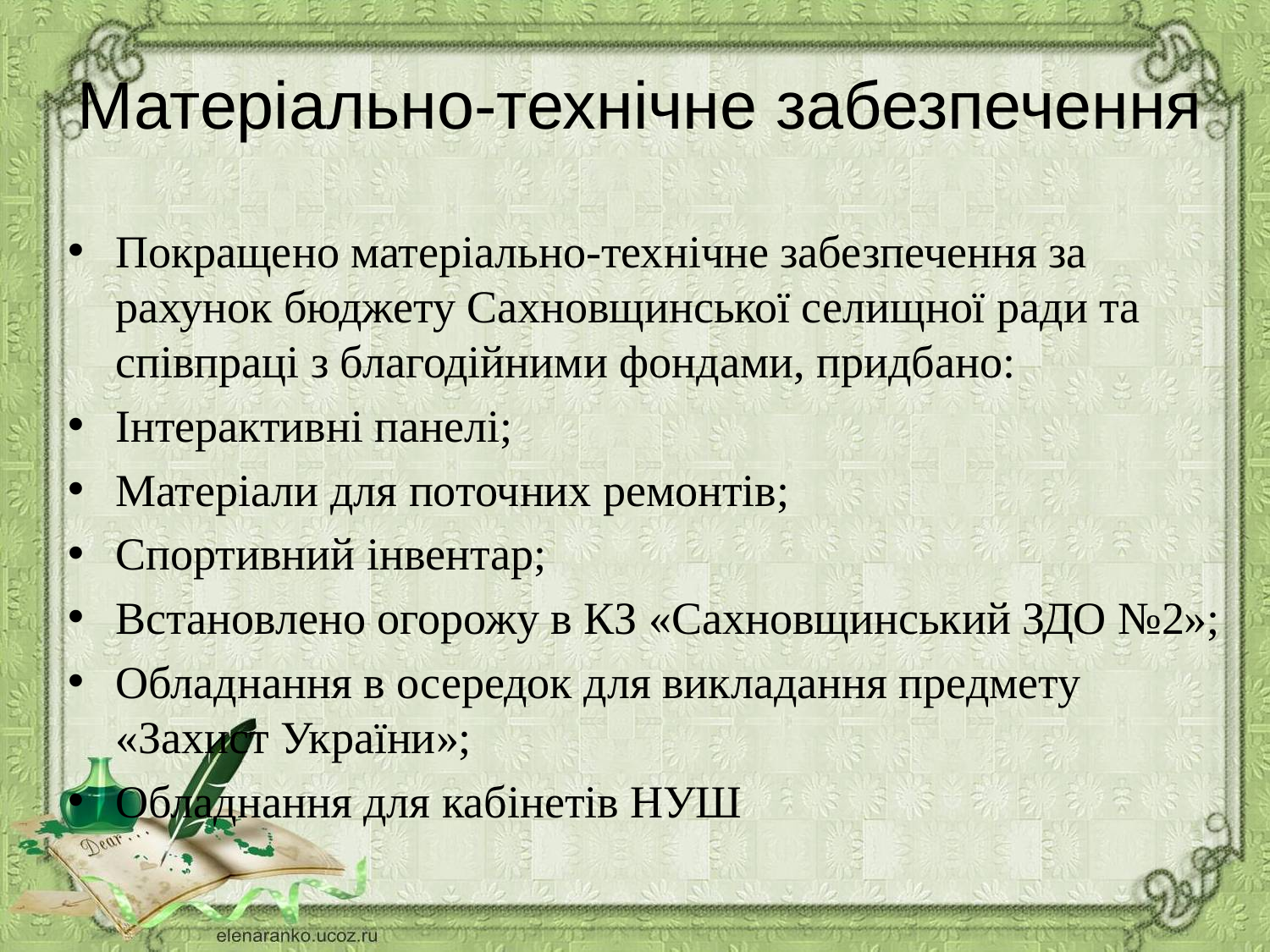

# Матеріально-технічне забезпечення
Покращено матеріально-технічне забезпечення за рахунок бюджету Сахновщинської селищної ради та співпраці з благодійними фондами, придбано:
Інтерактивні панелі;
Матеріали для поточних ремонтів;
Спортивний інвентар;
Встановлено огорожу в КЗ «Сахновщинський ЗДО №2»;
Обладнання в осередок для викладання предмету «Захист України»;
Обладнання для кабінетів НУШ